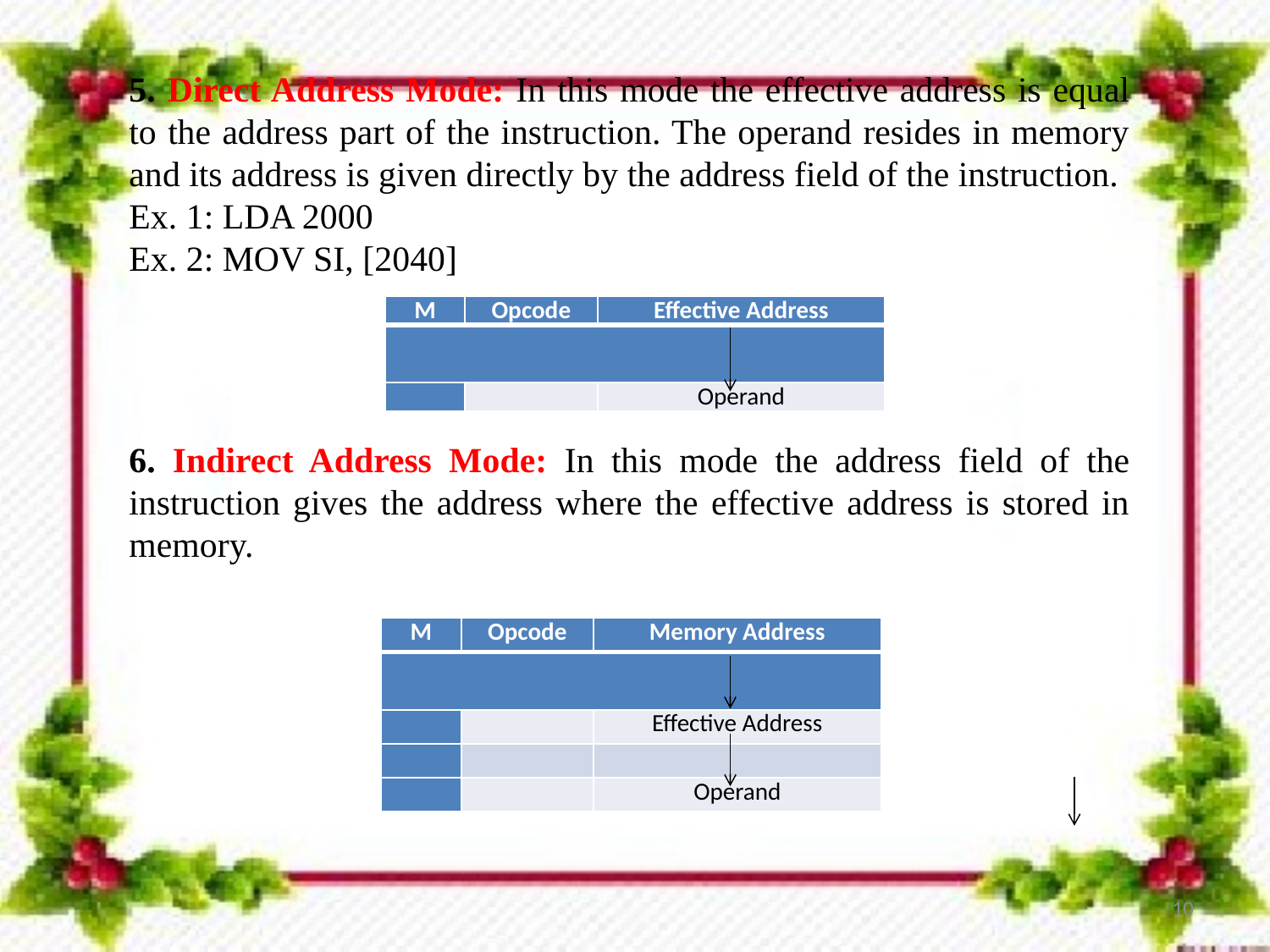

5. Direct Address Mode: In this mode the effective address is equal to the address part of the instruction. The operand resides in memory and its address is given directly by the address field of the instruction.
Ex. 1: LDA 2000
Ex. 2: MOV SI, [2040]
| M | Opcode | Effective Address |
| --- | --- | --- |
|  |  |  |
|  |  | Operand |
6. Indirect Address Mode: In this mode the address field of the instruction gives the address where the effective address is stored in memory.
| M | Opcode | Memory Address |
| --- | --- | --- |
|  |  |  |
|  |  | Effective Address |
|  |  |  |
|  |  | Operand |
10